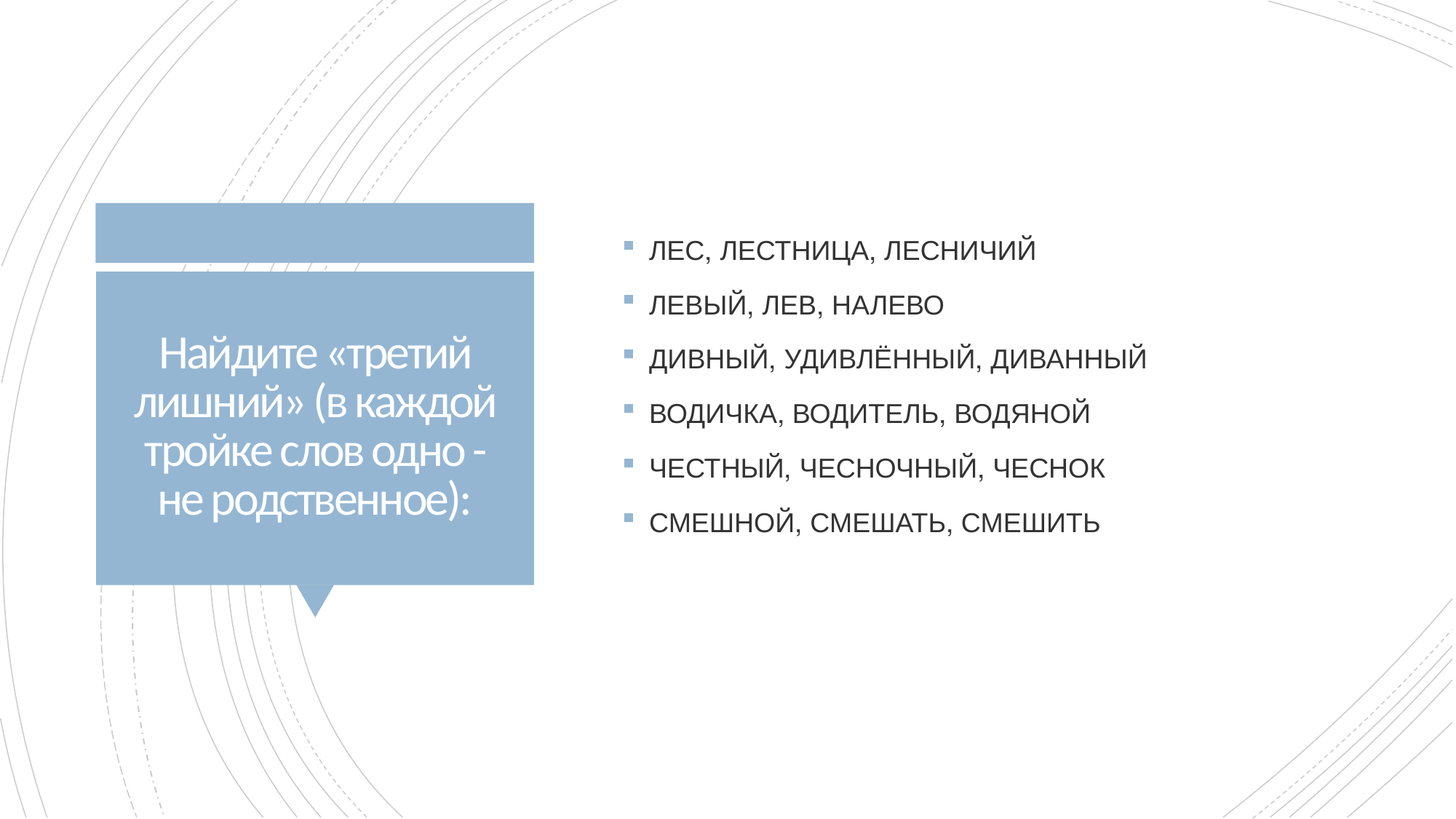

ЛЕС, ЛЕСТНИЦА, ЛЕСНИЧИЙ
ЛЕВЫЙ, ЛЕВ, НАЛЕВО
ДИВНЫЙ, УДИВЛЁННЫЙ, ДИВАННЫЙ
ВОДИЧКА, ВОДИТЕЛЬ, ВОДЯНОЙ
ЧЕСТНЫЙ, ЧЕСНОЧНЫЙ, ЧЕСНОК
СМЕШНОЙ, СМЕШАТЬ, СМЕШИТЬ

# Найдите «третий лишний» (в каждой тройке слов одно - не родственное):